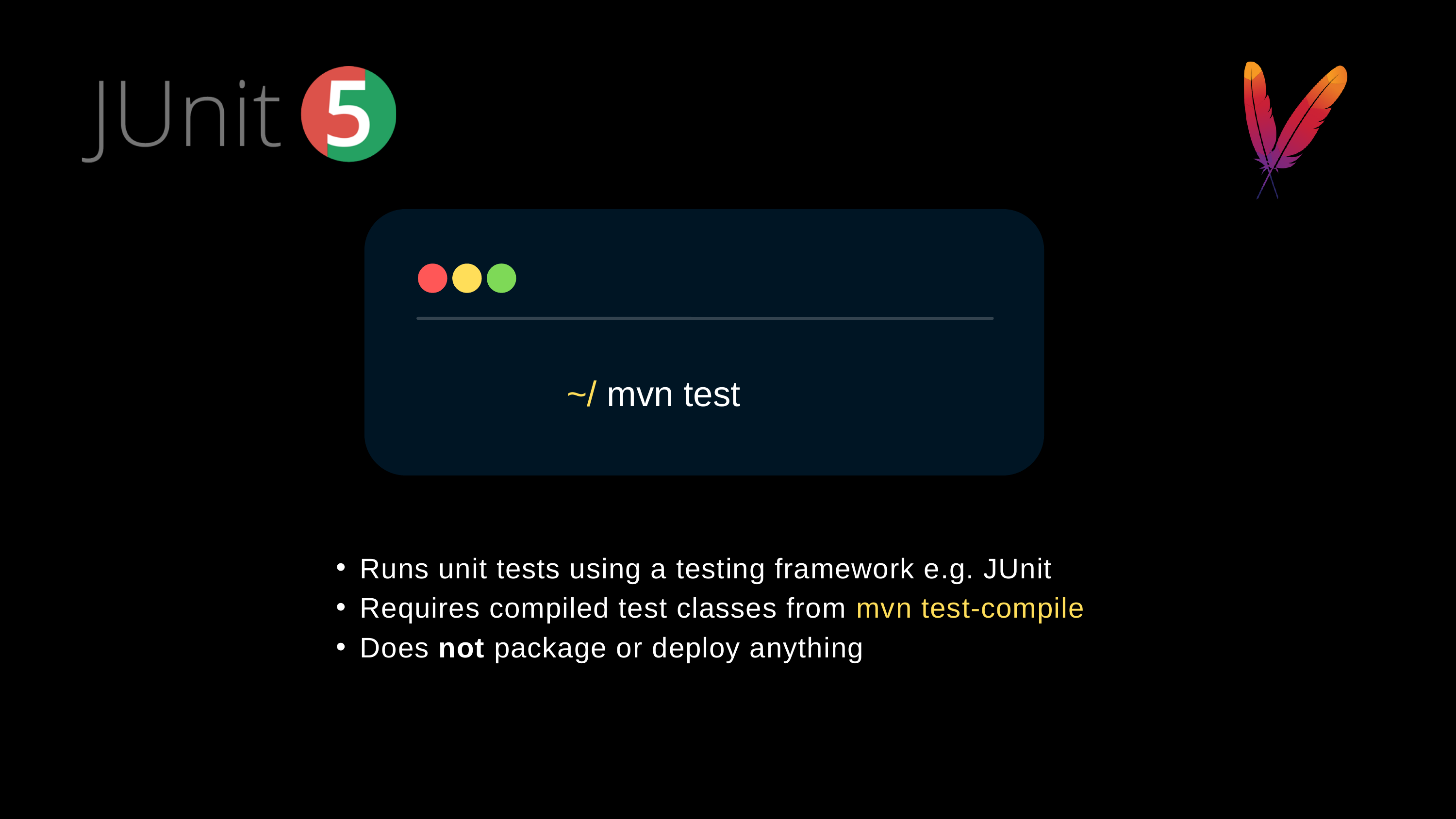

~/ mvn test
Runs unit tests using a testing framework e.g. JUnit
Requires compiled test classes from mvn test-compile
Does not package or deploy anything